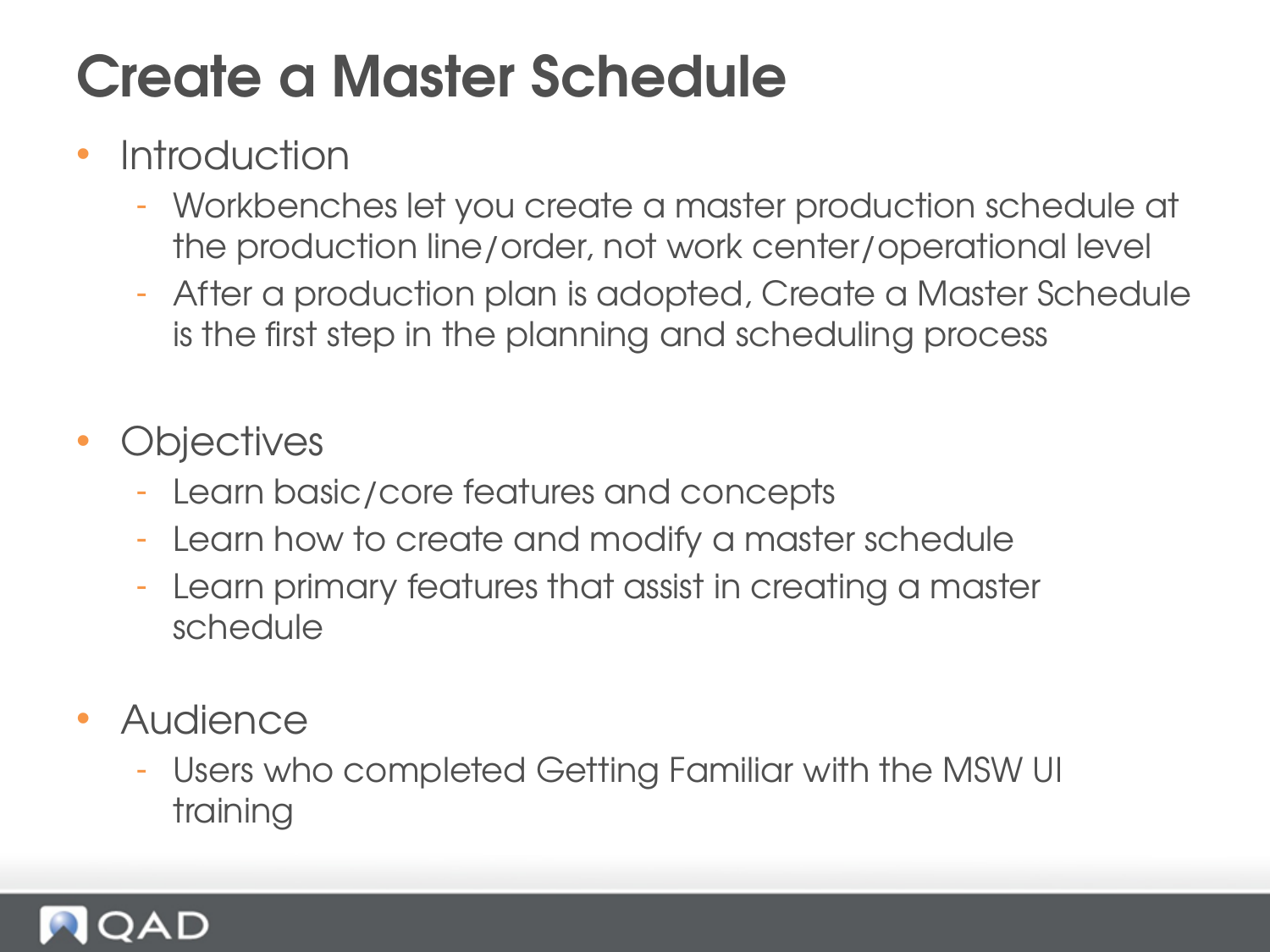

# Create a Master Schedule
Introduction
Workbenches let you create a master production schedule at the production line/order, not work center/operational level
After a production plan is adopted, Create a Master Schedule is the first step in the planning and scheduling process

Objectives
Learn basic/core features and concepts
Learn how to create and modify a master schedule
Learn primary features that assist in creating a master schedule
Audience
Users who completed Getting Familiar with the MSW UI training